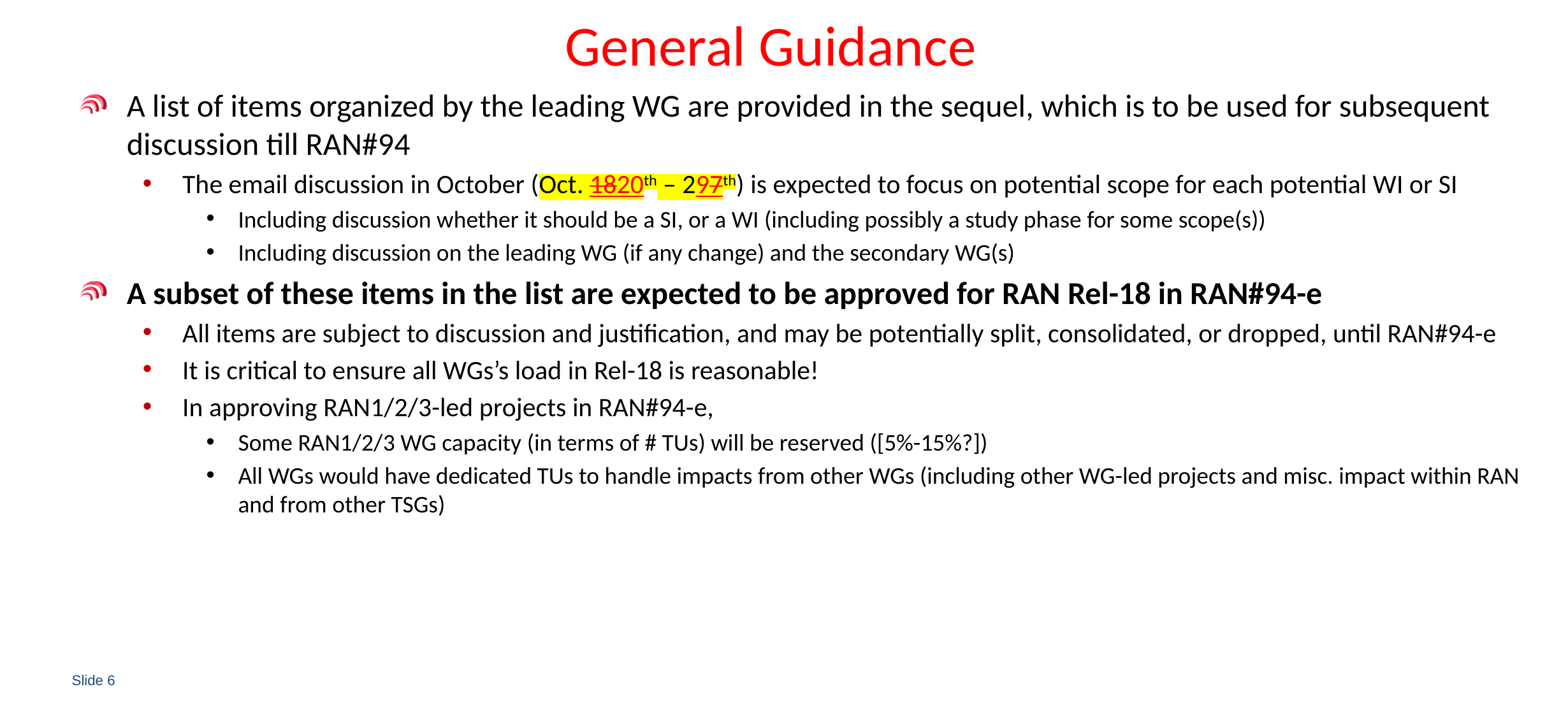

# General Guidance
A list of items organized by the leading WG are provided in the sequel, which is to be used for subsequent discussion till RAN#94
The email discussion in October (Oct. 1820th – 297th) is expected to focus on potential scope for each potential WI or SI
Including discussion whether it should be a SI, or a WI (including possibly a study phase for some scope(s))
Including discussion on the leading WG (if any change) and the secondary WG(s)
A subset of these items in the list are expected to be approved for RAN Rel-18 in RAN#94-e
All items are subject to discussion and justification, and may be potentially split, consolidated, or dropped, until RAN#94-e
It is critical to ensure all WGs’s load in Rel-18 is reasonable!
In approving RAN1/2/3-led projects in RAN#94-e,
Some RAN1/2/3 WG capacity (in terms of # TUs) will be reserved ([5%-15%?])
All WGs would have dedicated TUs to handle impacts from other WGs (including other WG-led projects and misc. impact within RAN and from other TSGs)